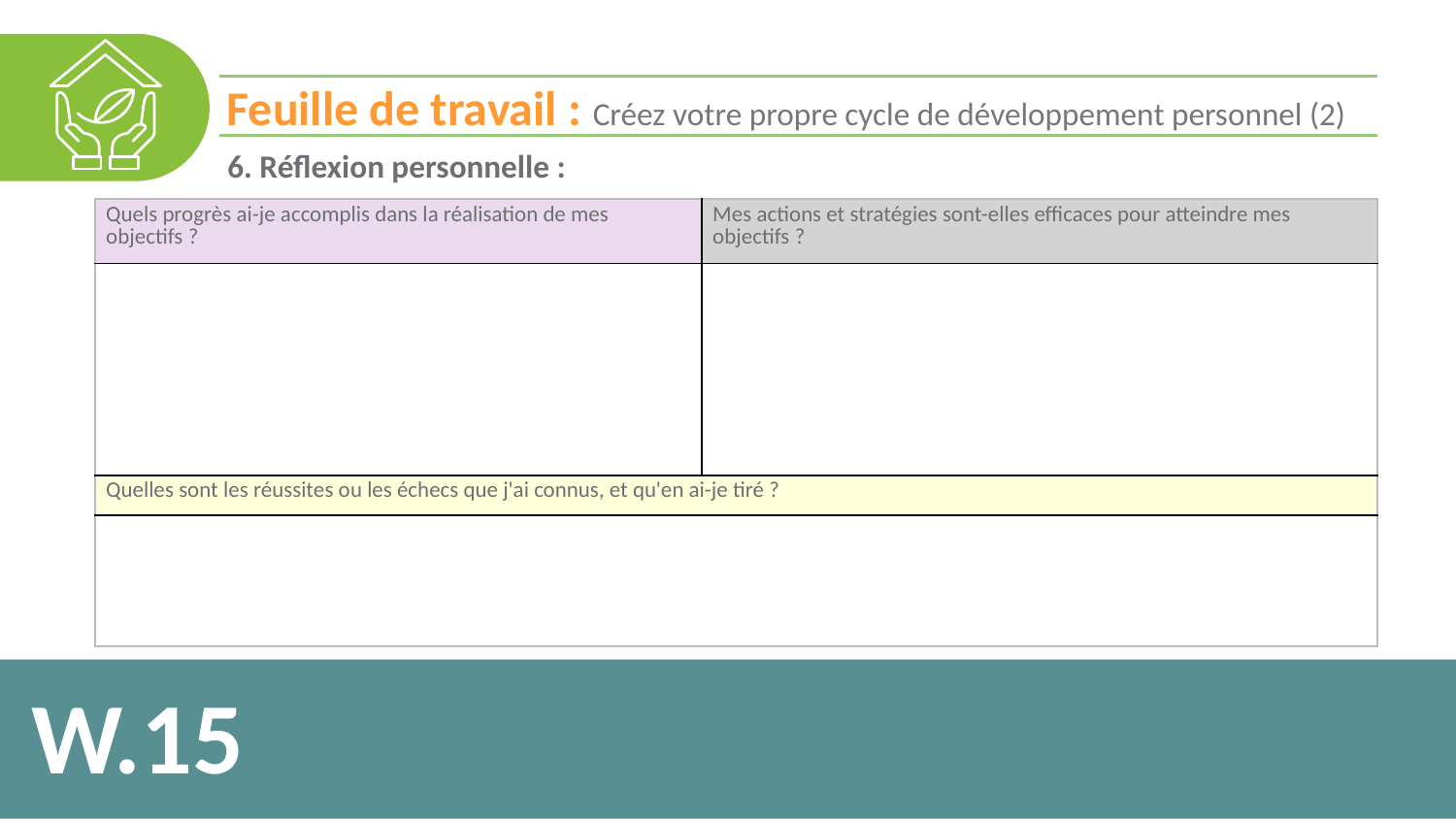

Feuille de travail : Créez votre propre cycle de développement personnel (2)

6. Réflexion personnelle :
| Quels progrès ai-je accomplis dans la réalisation de mes objectifs ? | Mes actions et stratégies sont-elles efficaces pour atteindre mes objectifs ? |
| --- | --- |
|  |  |
| Quelles sont les réussites ou les échecs que j'ai connus, et qu'en ai-je tiré ? |  |
|  |  |

W.15